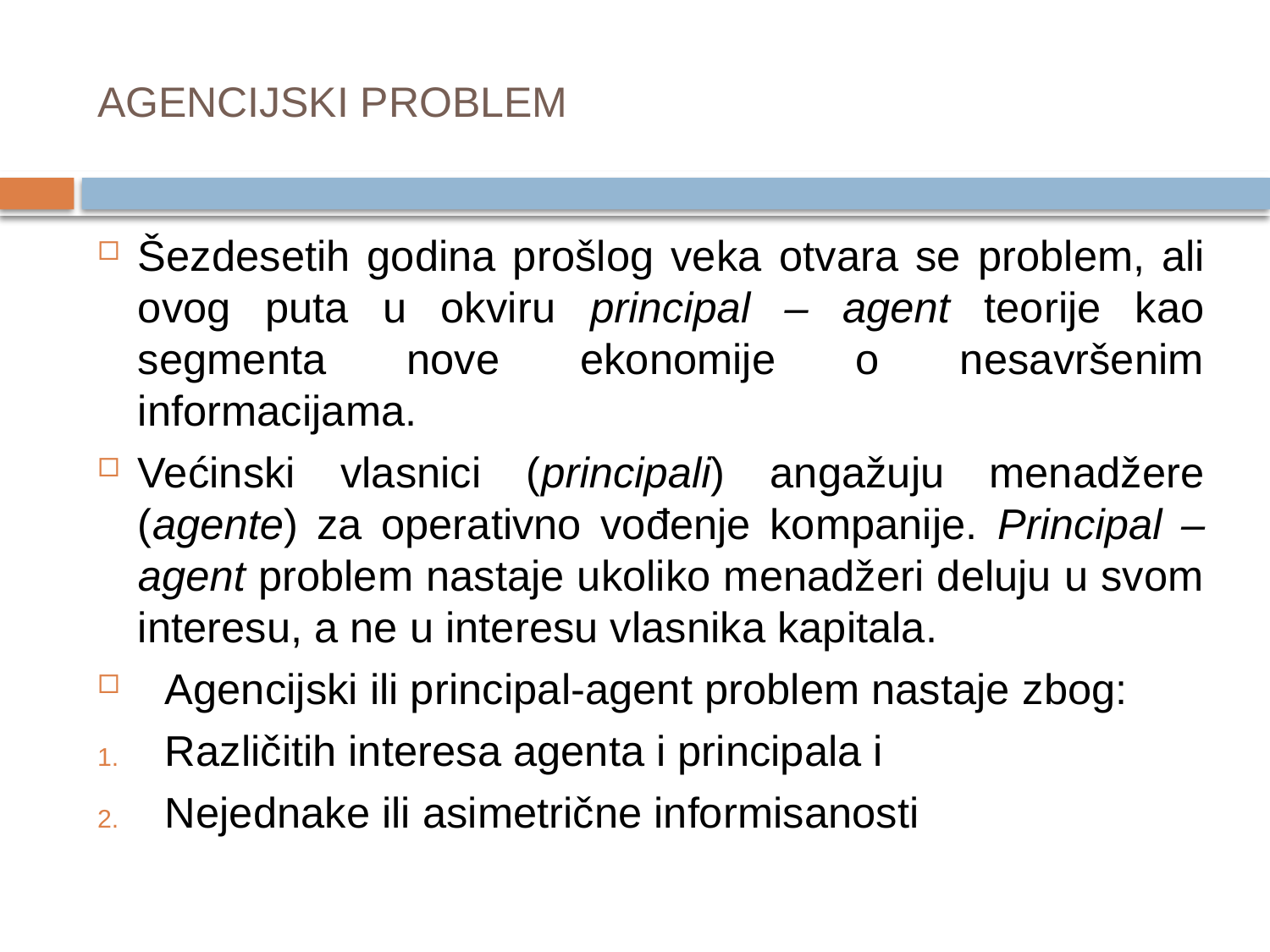

# AGENCIJSKI PROBLEM
Šezdesetih godina prošlog veka otvara se problem, ali ovog puta u okviru principal – agent teorije kao segmenta nove ekonomije o nesavršenim informacijama.
Većinski vlasnici (principali) angažuju menadžere (agente) za operativno vođenje kompanije. Principal – agent problem nastaje ukoliko menadžeri deluju u svom interesu, a ne u interesu vlasnika kapitala.
Agencijski ili principal-agent problem nastaje zbog:
Različitih interesa agenta i principala i
Nejednake ili asimetrične informisanosti